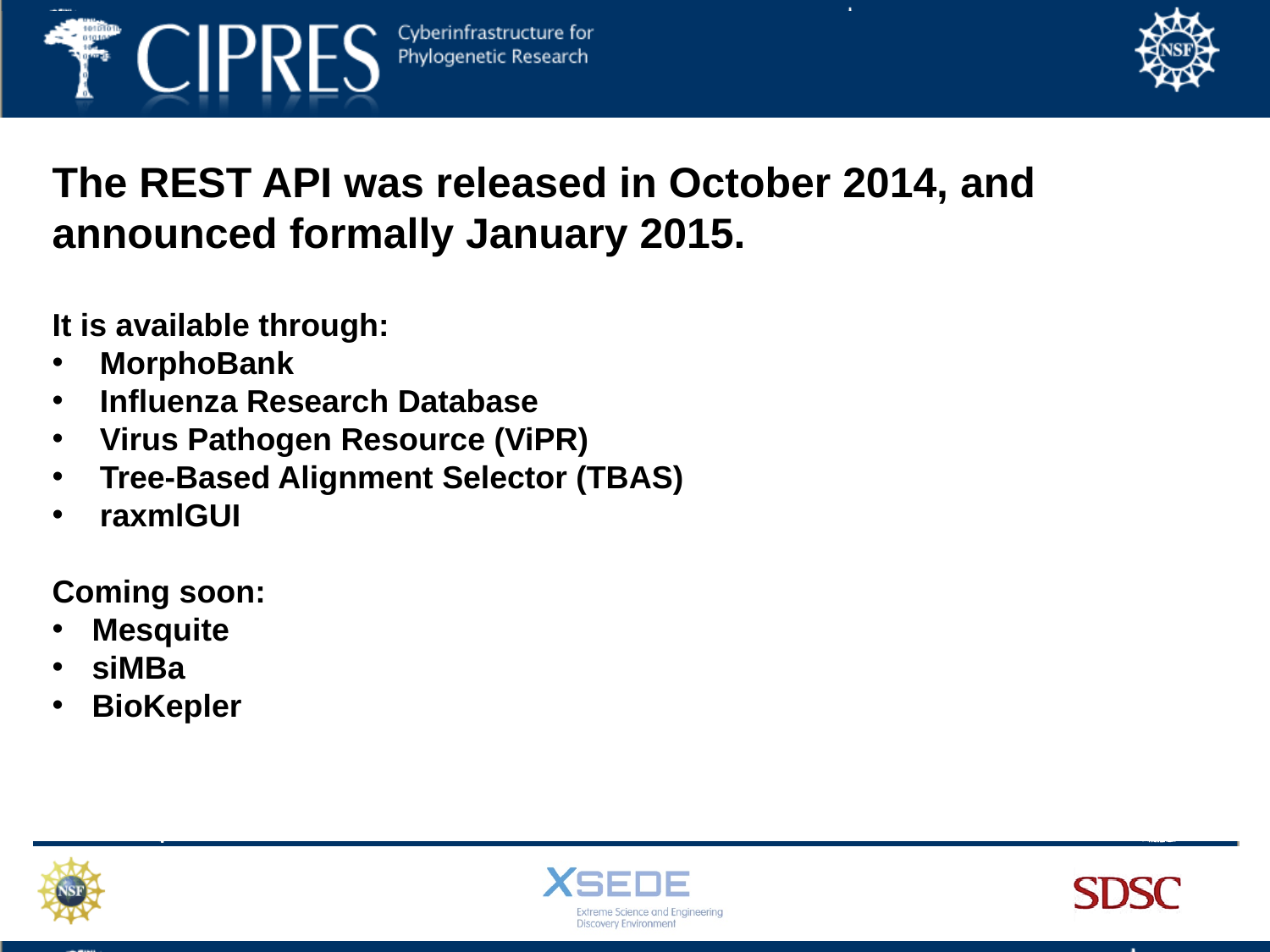

The REST API was released in October 2014, and announced formally January 2015.
It is available through:
MorphoBank
Influenza Research Database
Virus Pathogen Resource (ViPR)
Tree-Based Alignment Selector (TBAS)
raxmlGUI

Coming soon:
Mesquite
siMBa
BioKepler